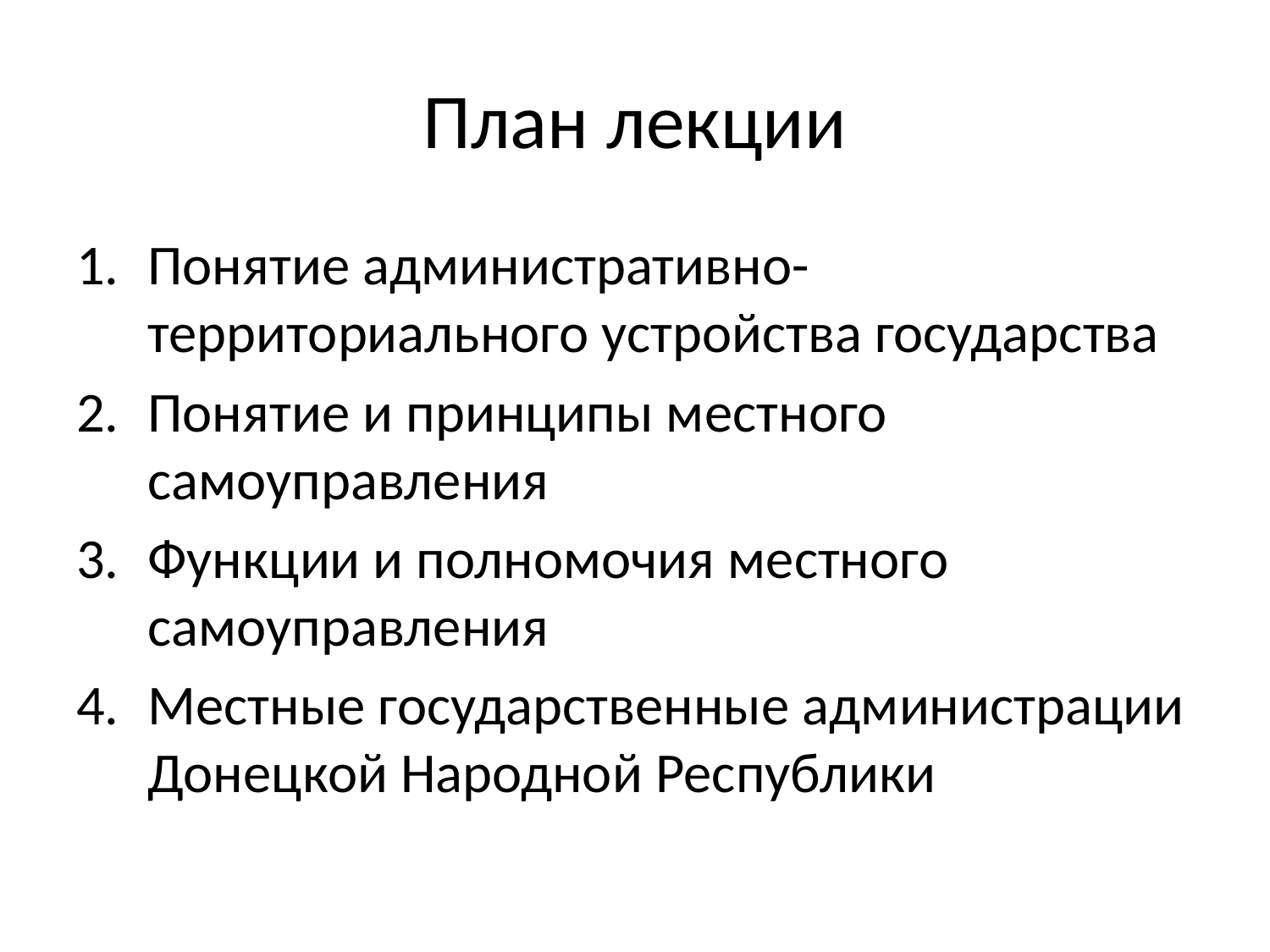

# План лекции
Понятие административно-территориального устройства государства
Понятие и принципы местного самоуправления
Функции и полномочия местного самоуправления
Местные государственные администрации Донецкой Народной Республики